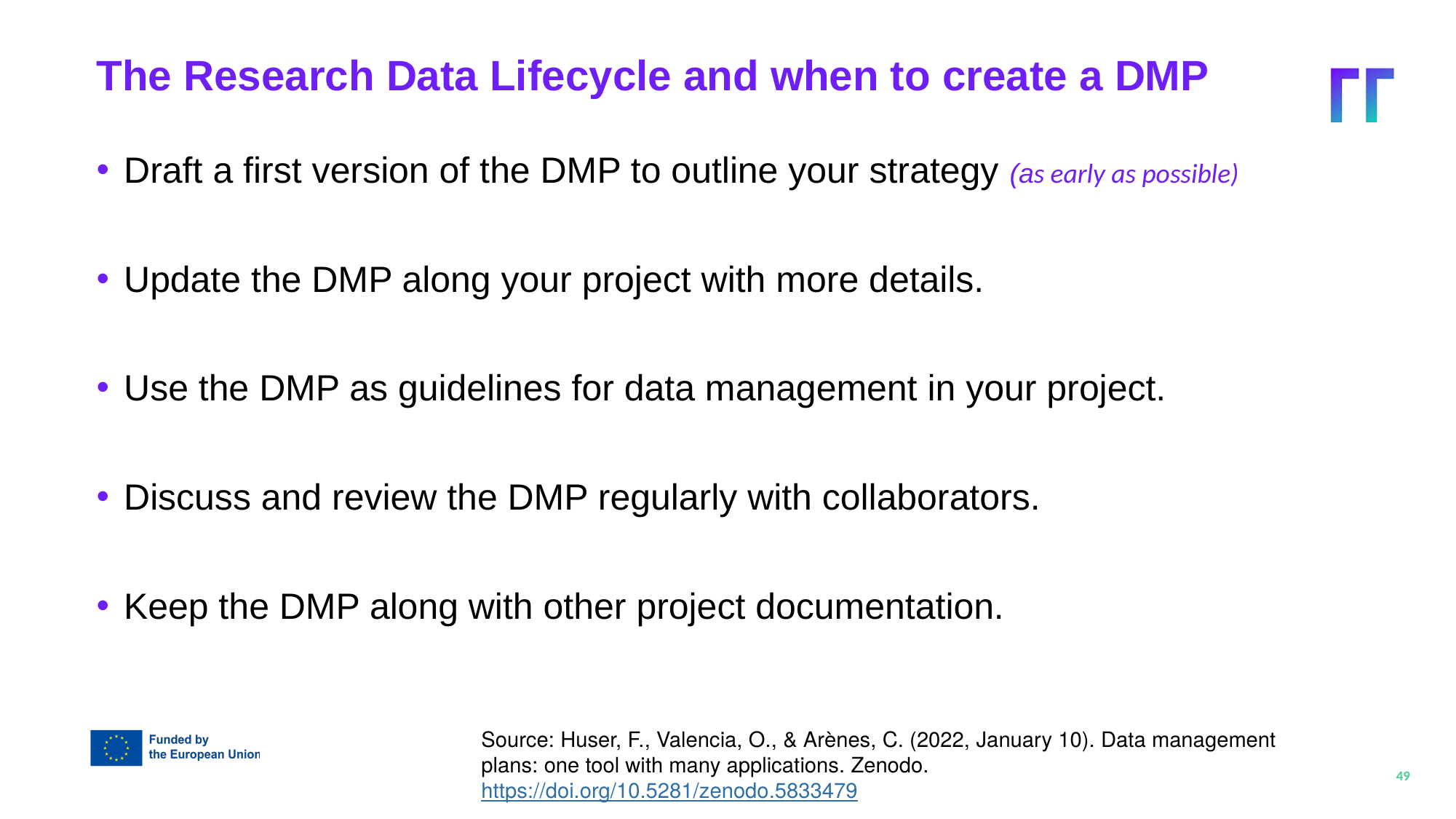

The Research Data Lifecycle and when to create a DMP
Draft a first version of the DMP to outline your strategy (as early as possible)

Update the DMP along your project with more details.

Use the DMP as guidelines for data management in your project.

Discuss and review the DMP regularly with collaborators.

Keep the DMP along with other project documentation.

Source: Huser, F., Valencia, O., & Arènes, C. (2022, January 10). Data management plans: one tool with many applications. Zenodo. https://doi.org/10.5281/zenodo.5833479